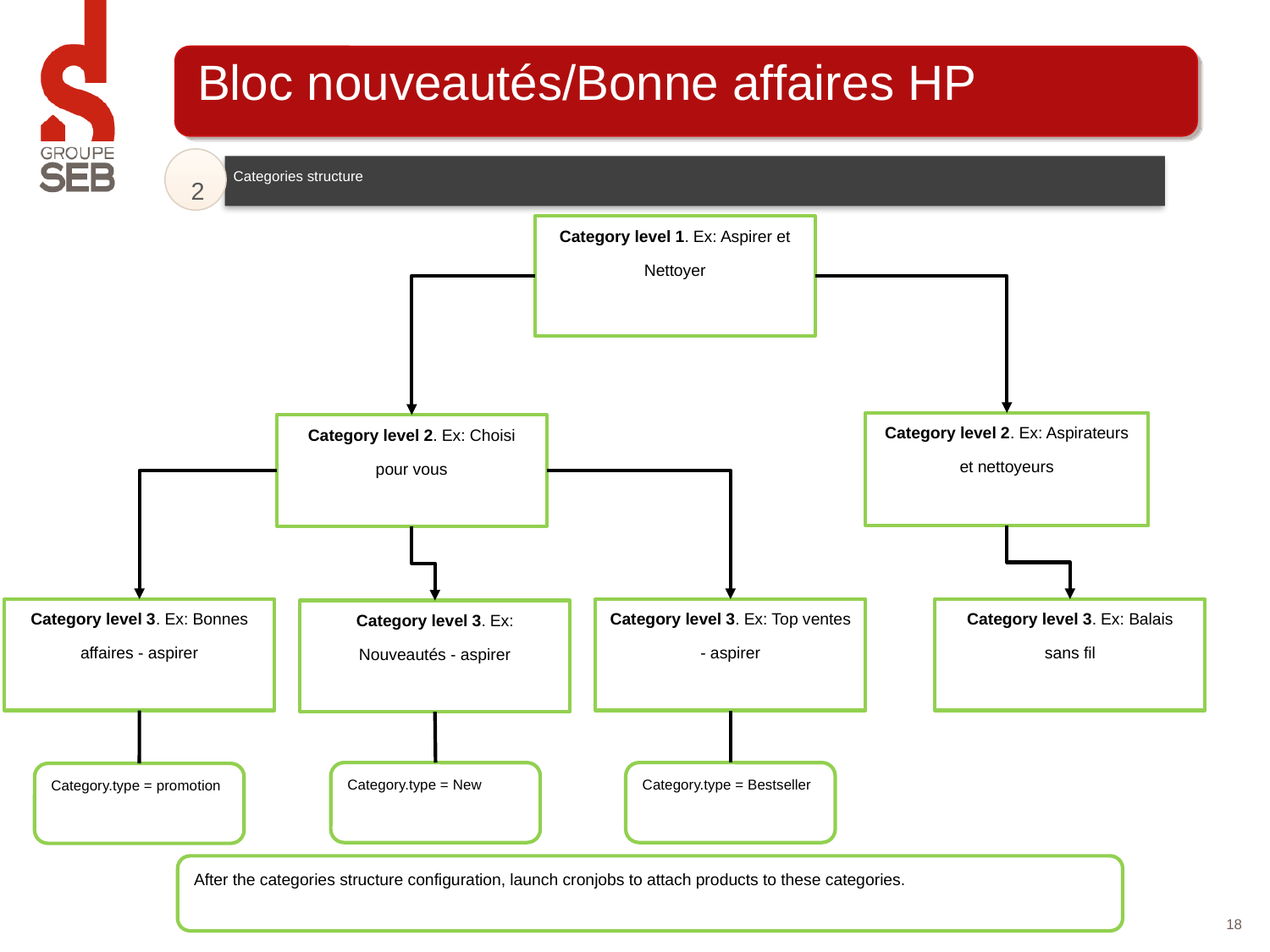

# Bloc nouveautés/Bonne affaires HP
2
Categories structure
Category level 1. Ex: Aspirer et Nettoyer
Category level 2. Ex: Aspirateurs et nettoyeurs
Category level 2. Ex: Choisi pour vous
Category level 3. Ex: Bonnes affaires - aspirer
Category level 3. Ex: Top ventes - aspirer
Category level 3. Ex: Balais sans fil
Category level 3. Ex: Nouveautés - aspirer
Category.type = New
Category.type = Bestseller
Category.type = promotion
After the categories structure configuration, launch cronjobs to attach products to these categories.
18